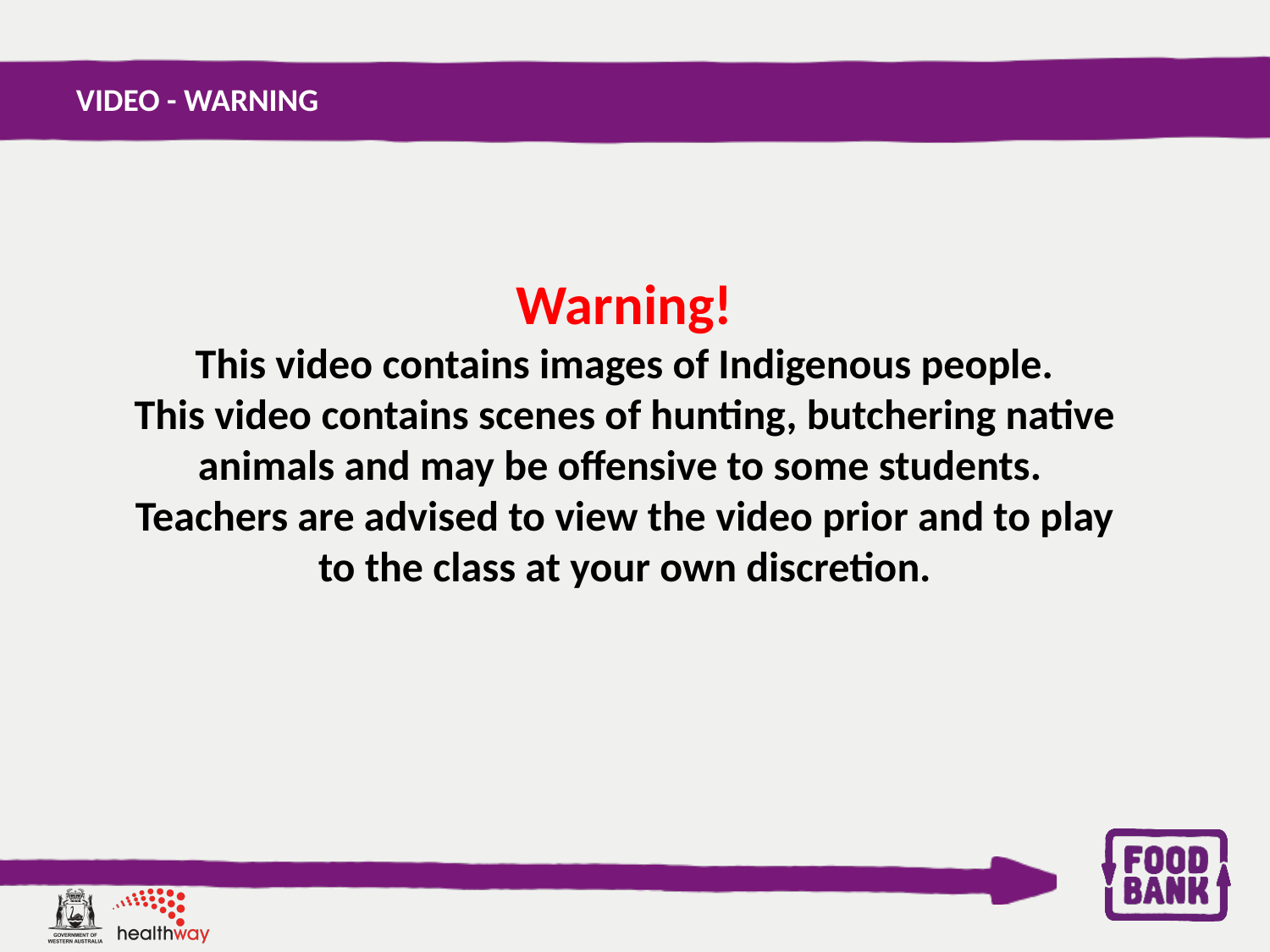

Video - warning
Warning!
This video contains images of Indigenous people.
This video contains scenes of hunting, butchering native animals and may be offensive to some students.  Teachers are advised to view the video prior and to play to the class at your own discretion.